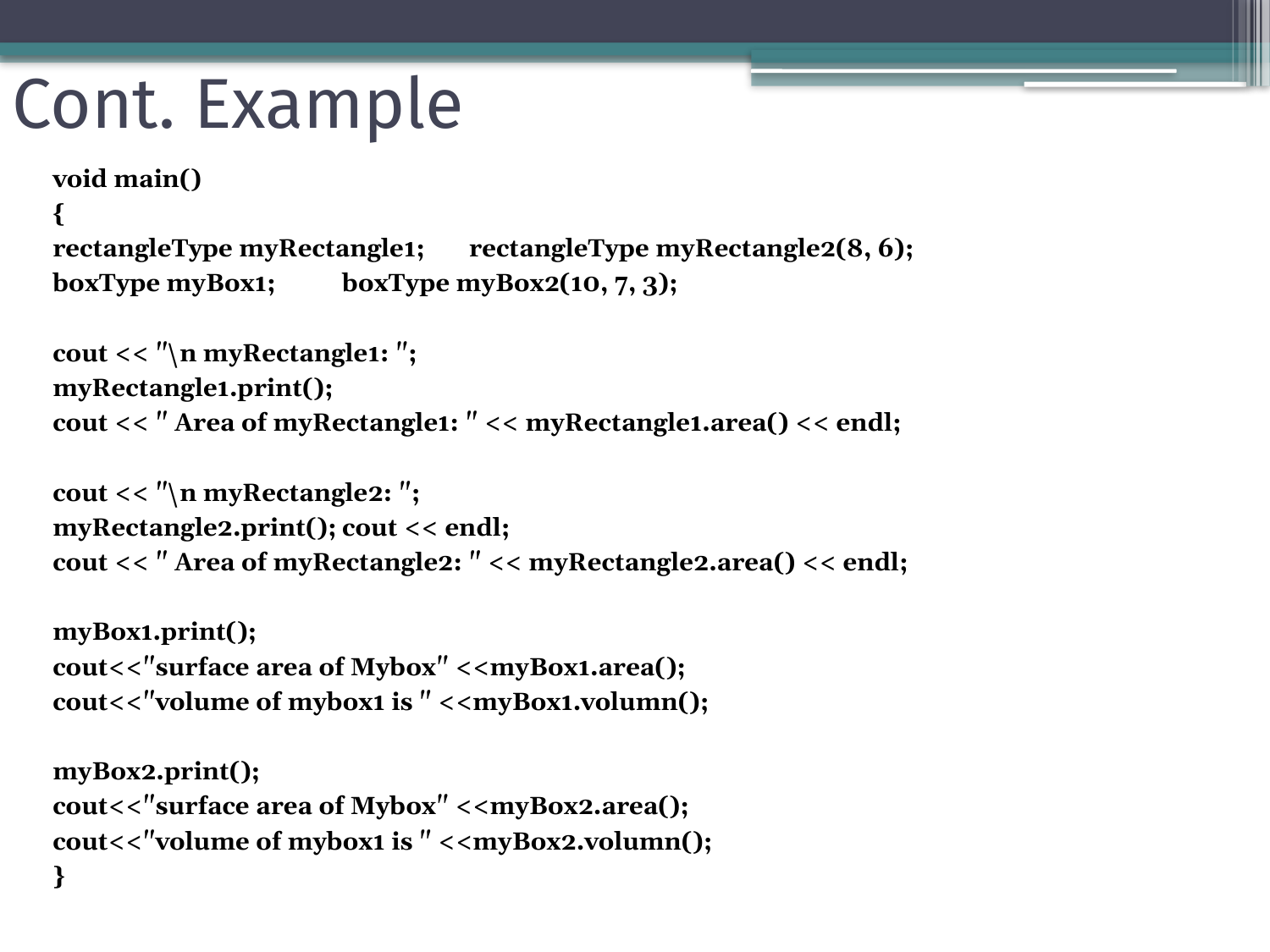

# Cont. Example
void main()‏
{
rectangleType myRectangle1;	rectangleType myRectangle2(8, 6);
boxType myBox1;	boxType myBox2(10, 7, 3);

cout << "\n myRectangle1: ";
myRectangle1.print();
cout << " Area of myRectangle1: " << myRectangle1.area() << endl;

cout << "\n myRectangle2: ";
myRectangle2.print();	cout << endl;
cout << " Area of myRectangle2: " << myRectangle2.area() << endl;

myBox1.print();
cout<<"surface area of Mybox" <<myBox1.area();
cout<<"volume of mybox1 is " <<myBox1.volumn();

myBox2.print();
cout<<"surface area of Mybox" <<myBox2.area();
cout<<"volume of mybox1 is " <<myBox2.volumn();
}